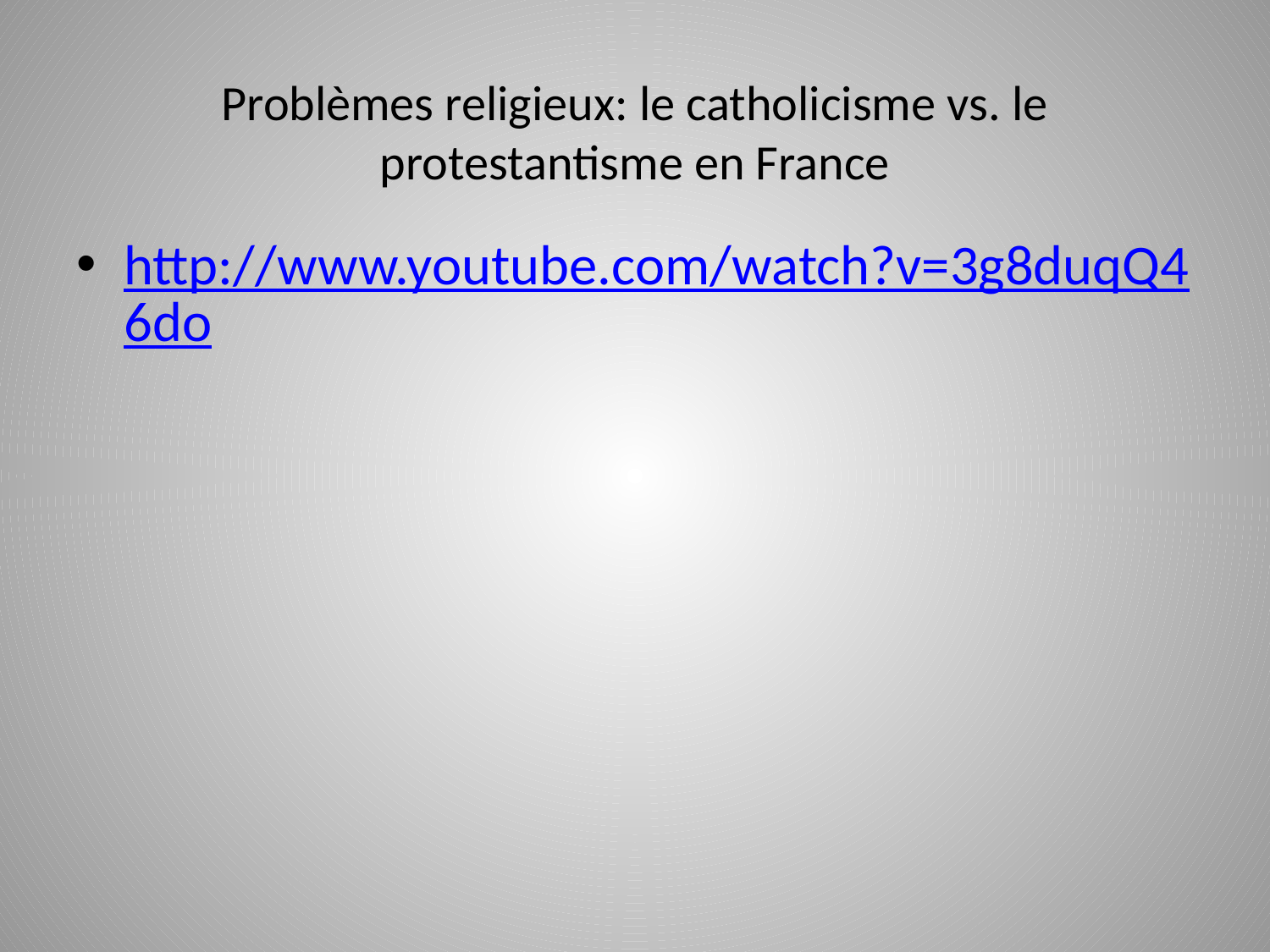

# Problèmes religieux: le catholicisme vs. le protestantisme en France
http://www.youtube.com/watch?v=3g8duqQ46do